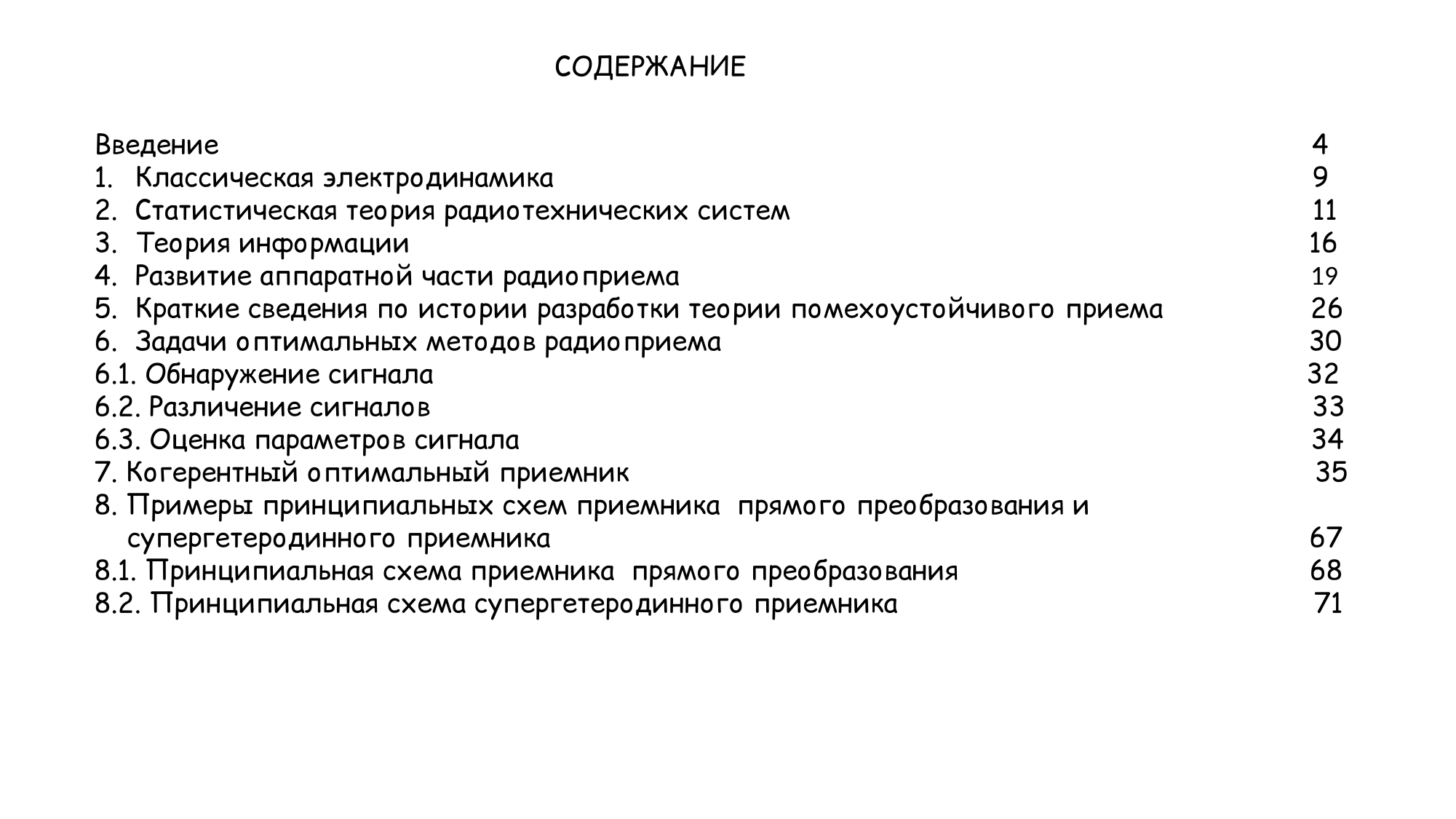

СОДЕРЖАНИЕ
Введение                                                                                                                                      4
Классическая электродинамика                                                                                             9
Статистическая теория радиотехнических систем                                                                11
Теория информации                                                                                                              16
Развитие аппаратной части радиоприема                                                                             19
Краткие сведения по истории разработки теории помехоустойчивого приема                  26
Задачи оптимальных методов радиоприема                                                                        30
6.1. Обнаружение сигнала                                                                                                           32
6.2. Различение сигналов                                                                                                            33
6.3. Оценка параметров сигнала                                                                                                 34
7. Когерентный оптимальный приемник                                                                                    35
8. Примеры принципиальных схем приемника  прямого преобразования и
    супергетеродинного приемника                                                                                             67
8.1. Принципиальная схема приемника  прямого преобразования                                           68 8.2. Принципиальная схема супергетеродинного приемника                                                   71